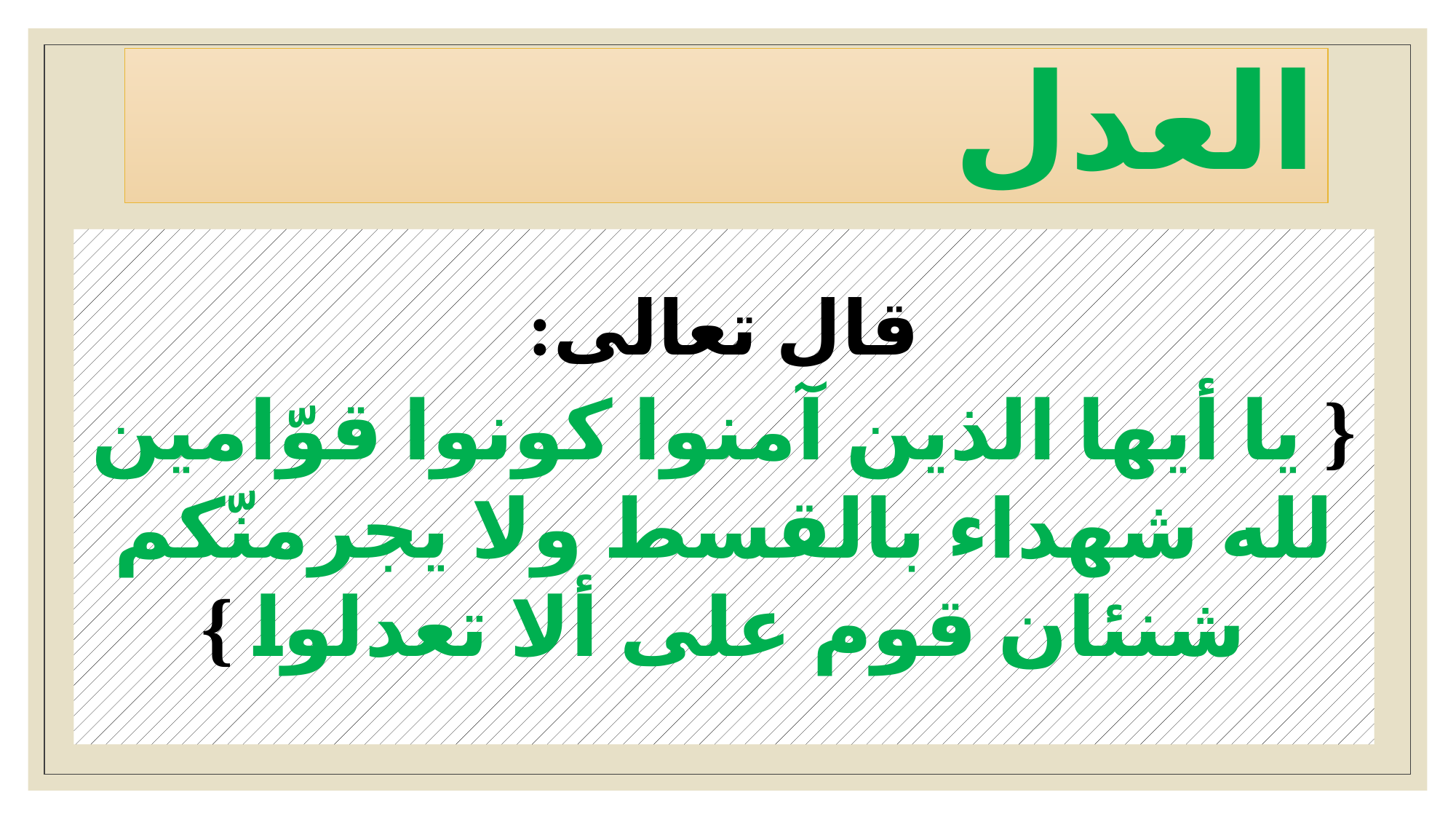

# العدل

قال تعالى:
{ يا أيها الذين آمنوا كونوا قوّامين لله شهداء بالقسط ولا يجرمنّكم شنئان قوم على ألا تعدلوا }